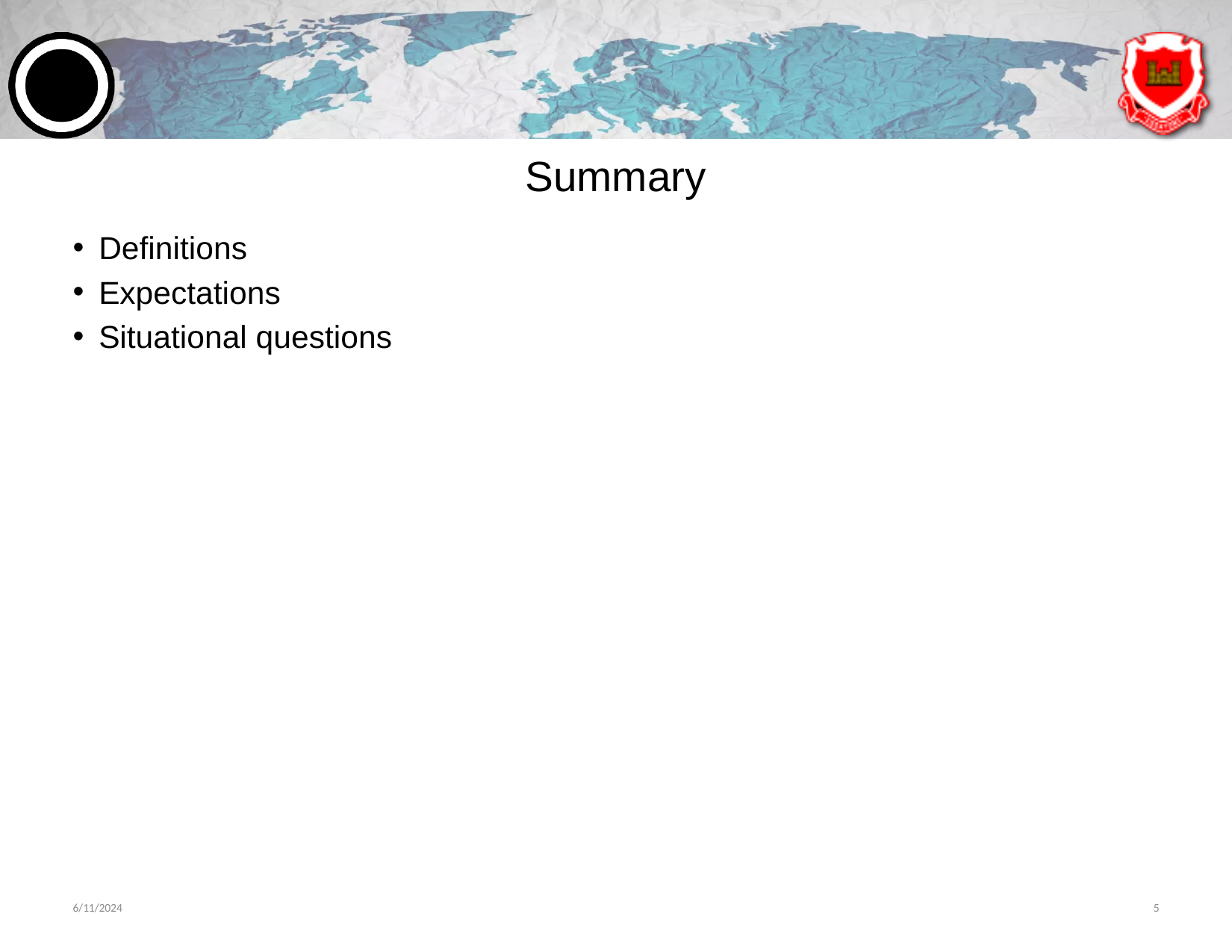

# Summary
Definitions
Expectations
Situational questions
6/11/2024
5